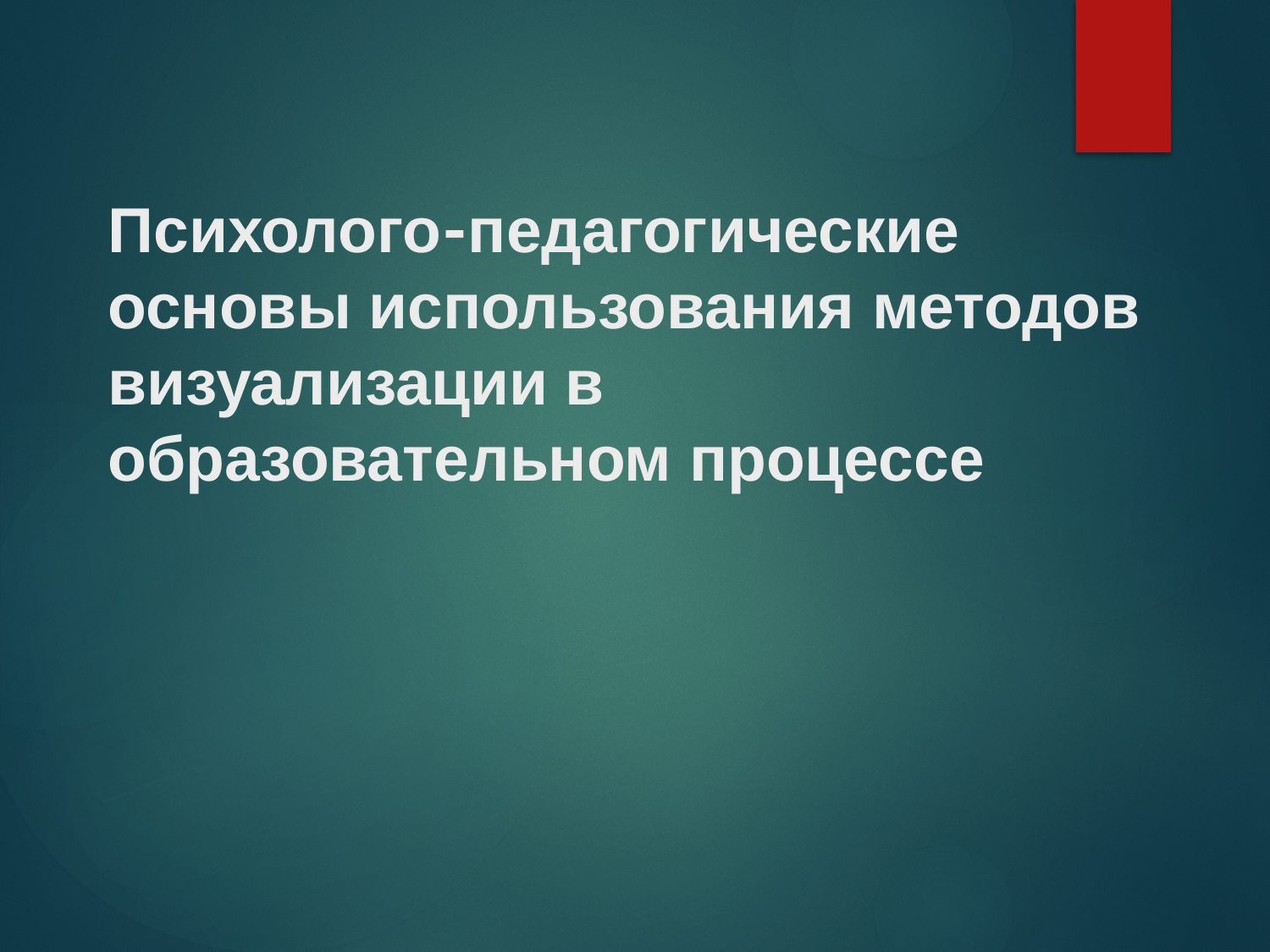

# Психолого-педагогические основы использования методов визуализации в образовательном процессе